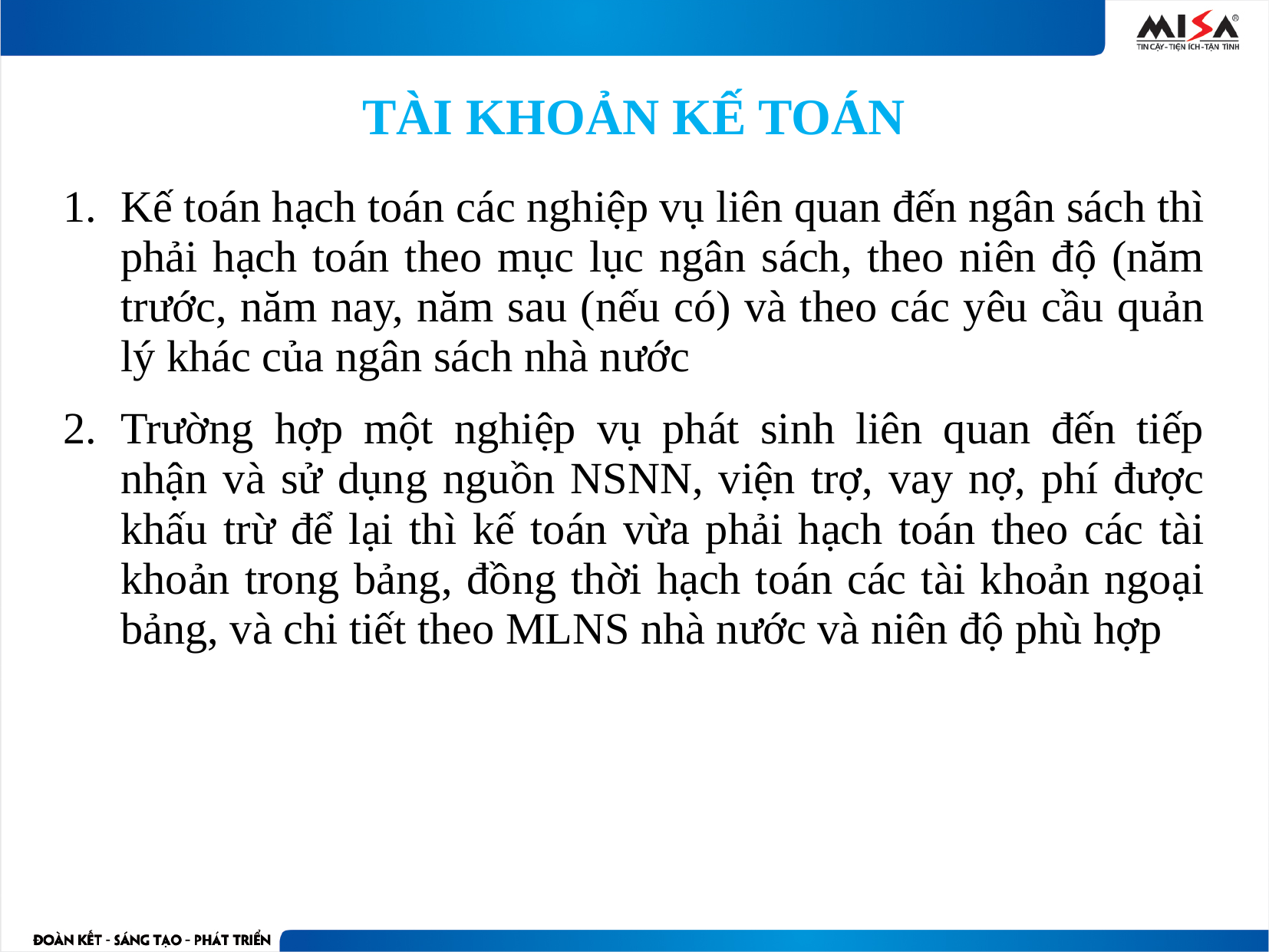

# TÀI KHOẢN KẾ TOÁN
Kế toán hạch toán các nghiệp vụ liên quan đến ngân sách thì phải hạch toán theo mục lục ngân sách, theo niên độ (năm trước, năm nay, năm sau (nếu có) và theo các yêu cầu quản lý khác của ngân sách nhà nước
Trường hợp một nghiệp vụ phát sinh liên quan đến tiếp nhận và sử dụng nguồn NSNN, viện trợ, vay nợ, phí được khấu trừ để lại thì kế toán vừa phải hạch toán theo các tài khoản trong bảng, đồng thời hạch toán các tài khoản ngoại bảng, và chi tiết theo MLNS nhà nước và niên độ phù hợp